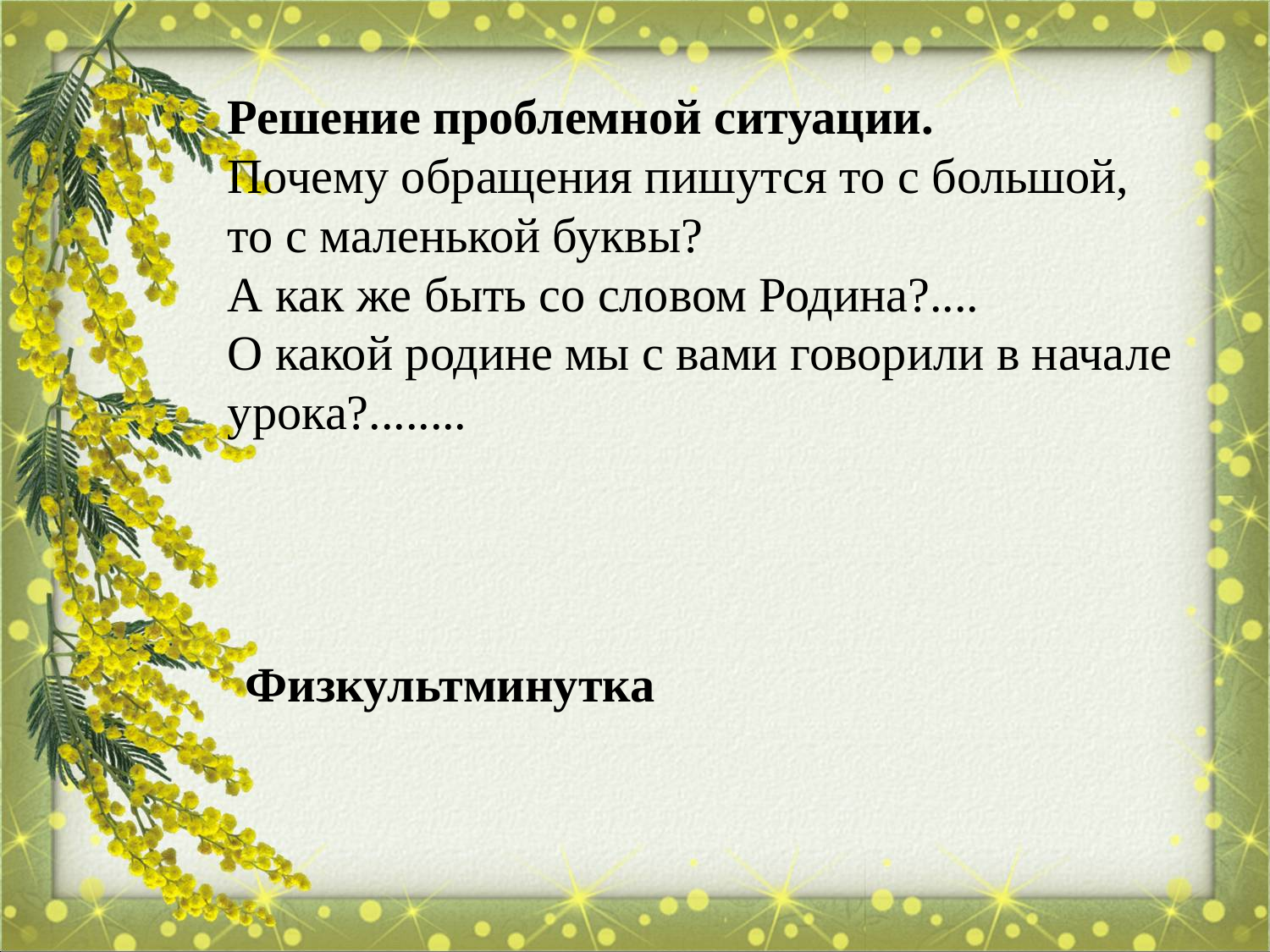

# Решение проблемной ситуации. Почему обращения пишутся то с большой, то с маленькой буквы? А как же быть со словом Родина?.... О какой родине мы с вами говорили в начале урока?........
     Физкультминутка